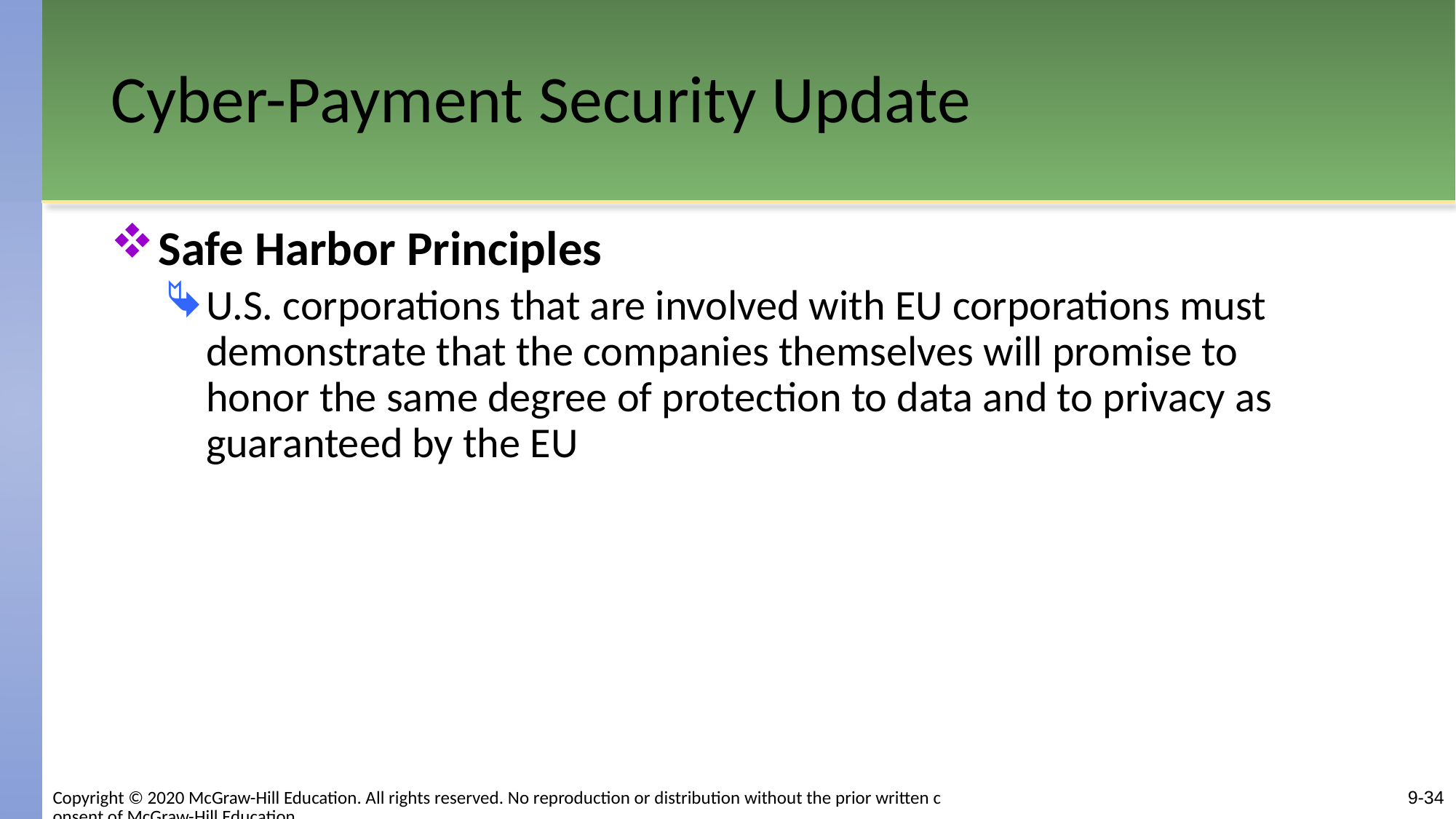

# Cyber-Payment Security Update
Safe Harbor Principles
U.S. corporations that are involved with EU corporations must demonstrate that the companies themselves will promise to honor the same degree of protection to data and to privacy as guaranteed by the EU
9-34
Copyright © 2020 McGraw-Hill Education. All rights reserved. No reproduction or distribution without the prior written consent of McGraw-Hill Education.